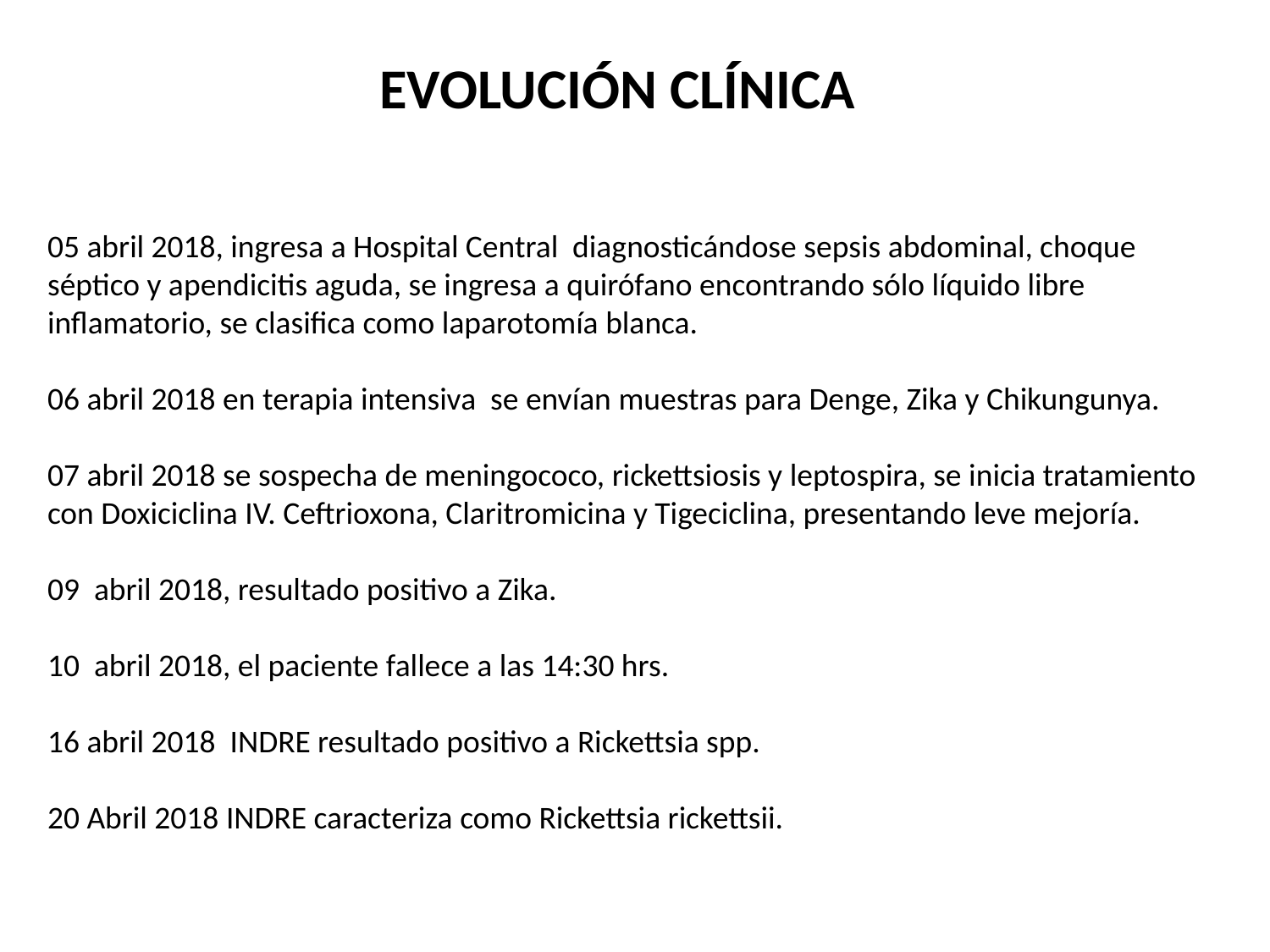

EVOLUCIÓN CLÍNICA
05 abril 2018, ingresa a Hospital Central  diagnosticándose sepsis abdominal, choque séptico y apendicitis aguda, se ingresa a quirófano encontrando sólo líquido libre inflamatorio, se clasifica como laparotomía blanca.

06 abril 2018 en terapia intensiva  se envían muestras para Denge, Zika y Chikungunya.

07 abril 2018 se sospecha de meningococo, rickettsiosis y leptospira, se inicia tratamiento con Doxiciclina IV. Ceftrioxona, Claritromicina y Tigeciclina, presentando leve mejoría.

09  abril 2018, resultado positivo a Zika.

10  abril 2018, el paciente fallece a las 14:30 hrs.

16 abril 2018  INDRE resultado positivo a Rickettsia spp.

20 Abril 2018 INDRE caracteriza como Rickettsia rickettsii.